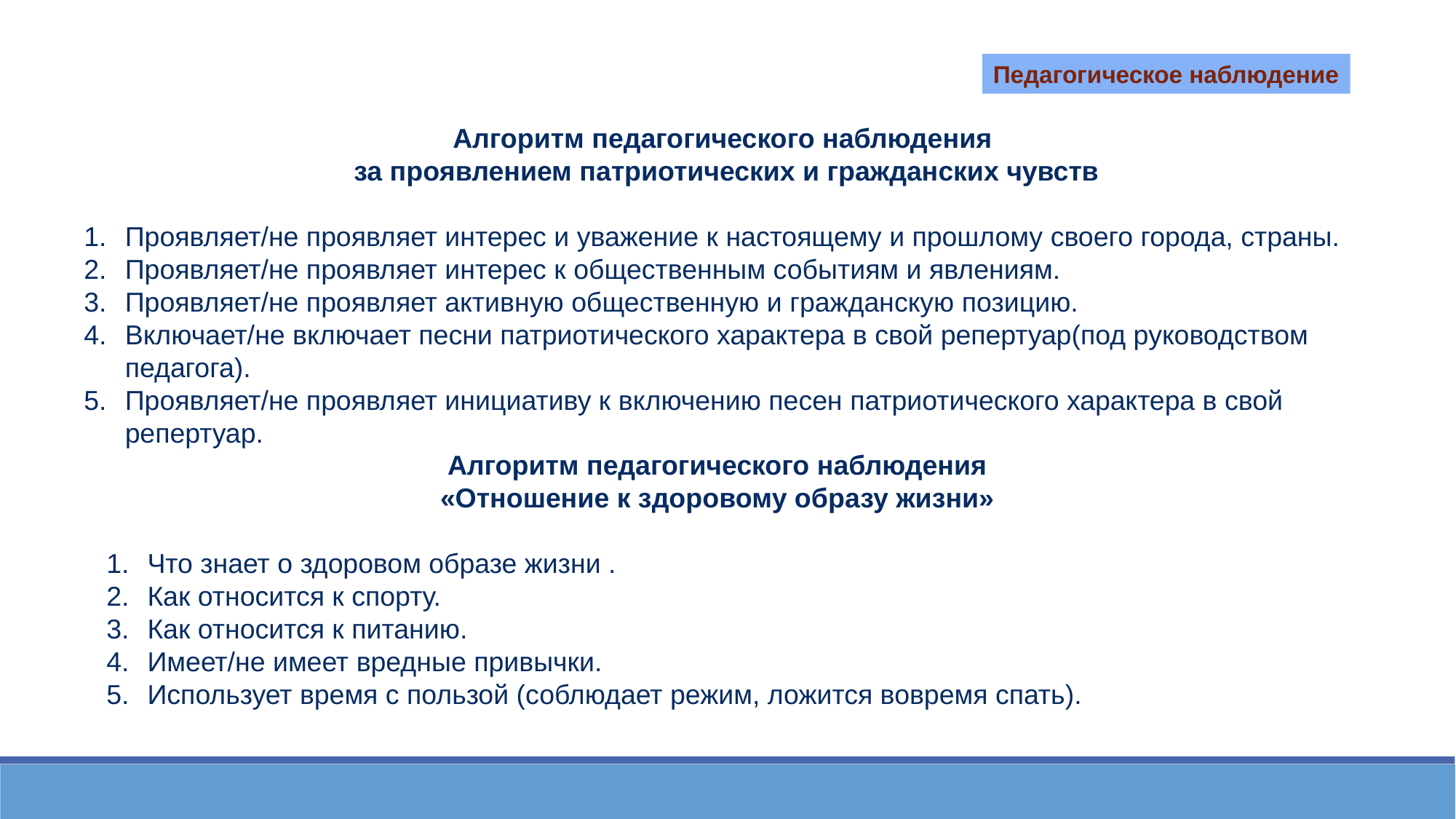

Педагогическое наблюдение
Алгоритм педагогического наблюдения
 за проявлением патриотических и гражданских чувств

Проявляет/не проявляет интерес и уважение к настоящему и прошлому своего города, страны.
Проявляет/не проявляет интерес к общественным событиям и явлениям.
Проявляет/не проявляет активную общественную и гражданскую позицию.
Включает/не включает песни патриотического характера в свой репертуар(под руководством педагога).
Проявляет/не проявляет инициативу к включению песен патриотического характера в свой репертуар.
Алгоритм педагогического наблюдения
«Отношение к здоровому образу жизни»

Что знает о здоровом образе жизни .
Как относится к спорту.
Как относится к питанию.
Имеет/не имеет вредные привычки.
Использует время с пользой (соблюдает режим, ложится вовремя спать).